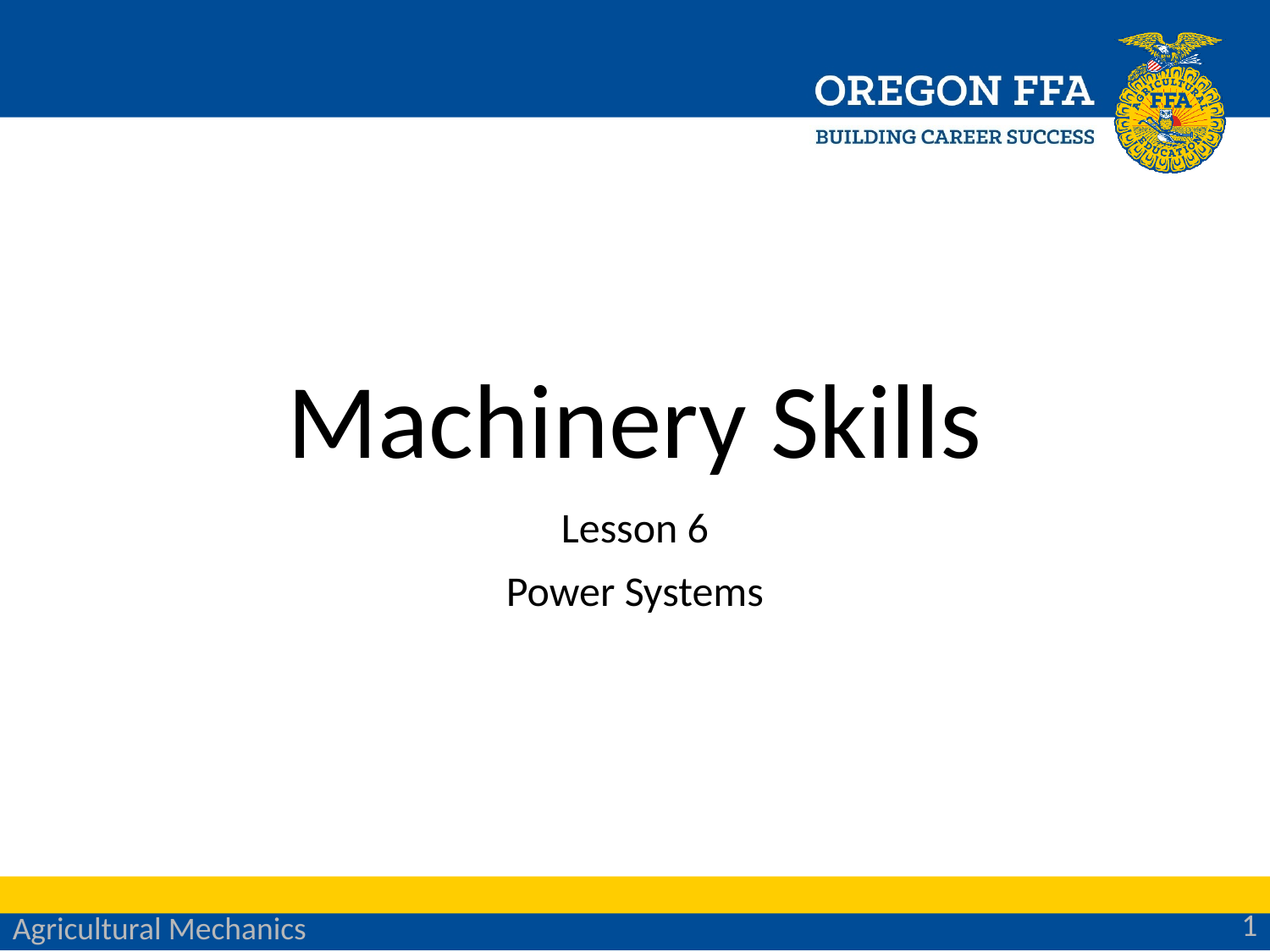

# Machinery Skills
Lesson 6
Power Systems

1
Agricultural Mechanics